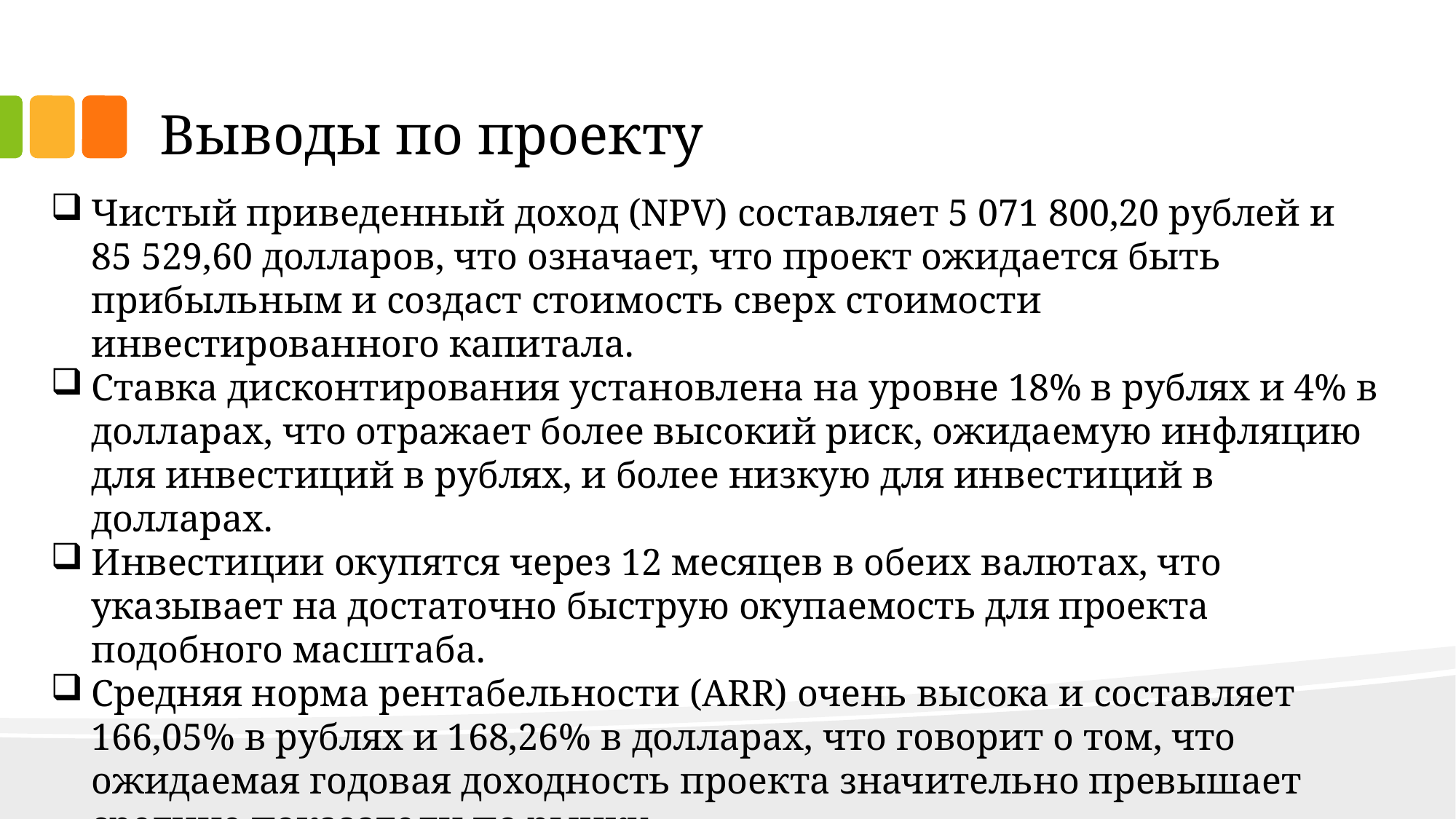

# Выводы по проекту
Чистый приведенный доход (NPV) составляет 5 071 800,20 рублей и 85 529,60 долларов, что означает, что проект ожидается быть прибыльным и создаст стоимость сверх стоимости инвестированного капитала.
Ставка дисконтирования установлена на уровне 18% в рублях и 4% в долларах, что отражает более высокий риск, ожидаемую инфляцию для инвестиций в рублях, и более низкую для инвестиций в долларах.
Инвестиции окупятся через 12 месяцев в обеих валютах, что указывает на достаточно быструю окупаемость для проекта подобного масштаба.
Средняя норма рентабельности (ARR) очень высока и составляет 166,05% в рублях и 168,26% в долларах, что говорит о том, что ожидаемая годовая доходность проекта значительно превышает средние показатели по рынку.
Индекс прибыльности (PI) превышает 1 (составляет 2,19 в рублях и 2,45 в долларах), указывая на то, что проект ожидается генерировать более чем в два раза больше стоимости, чем стоит инвестиция.